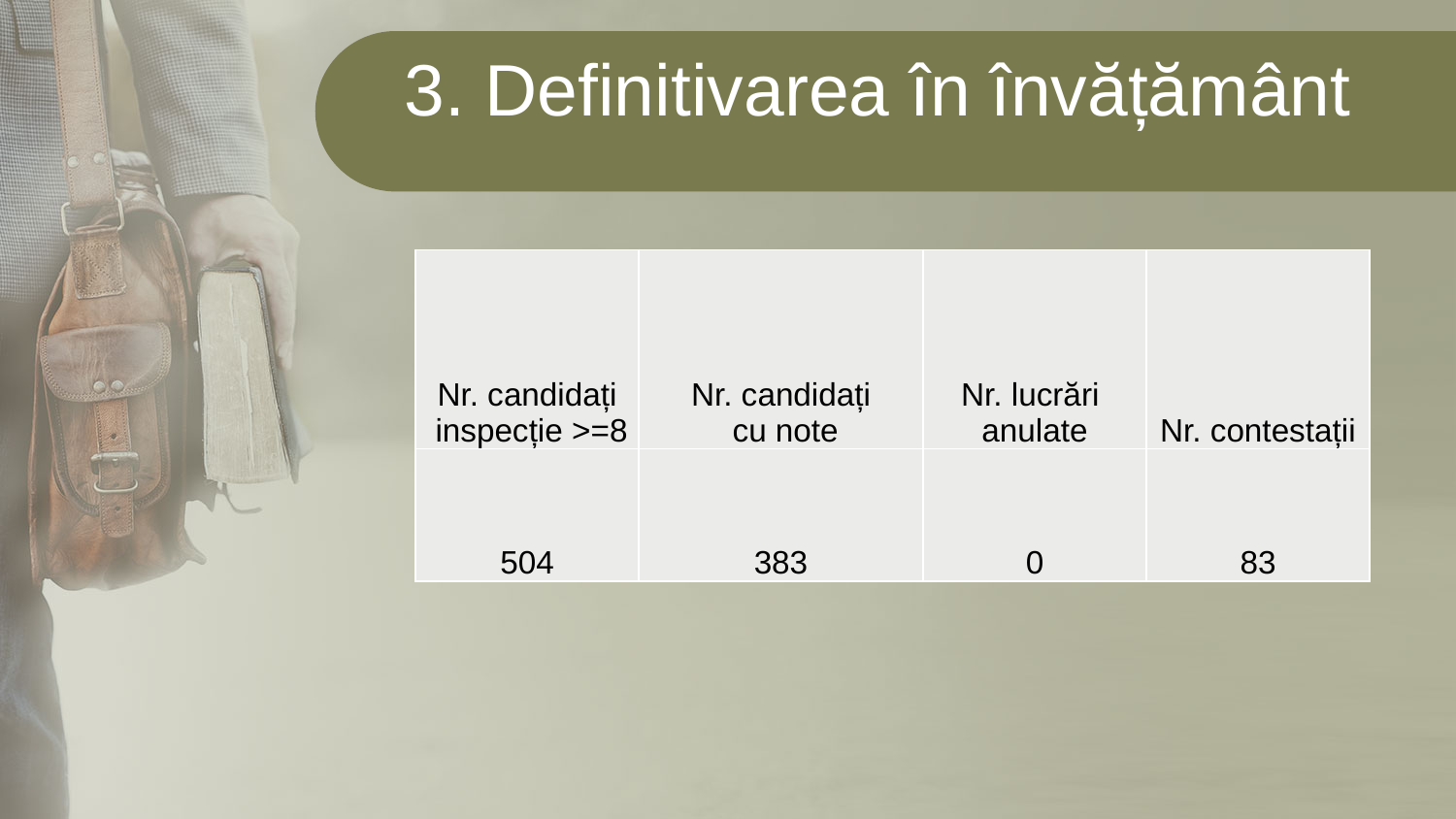

3. Definitivarea în învățământ

| Nr. candidați inspecție >=8 | Nr. candidați cu note | Nr. lucrări anulate | Nr. contestații |
| --- | --- | --- | --- |
| 504 | 383 | 0 | 83 |